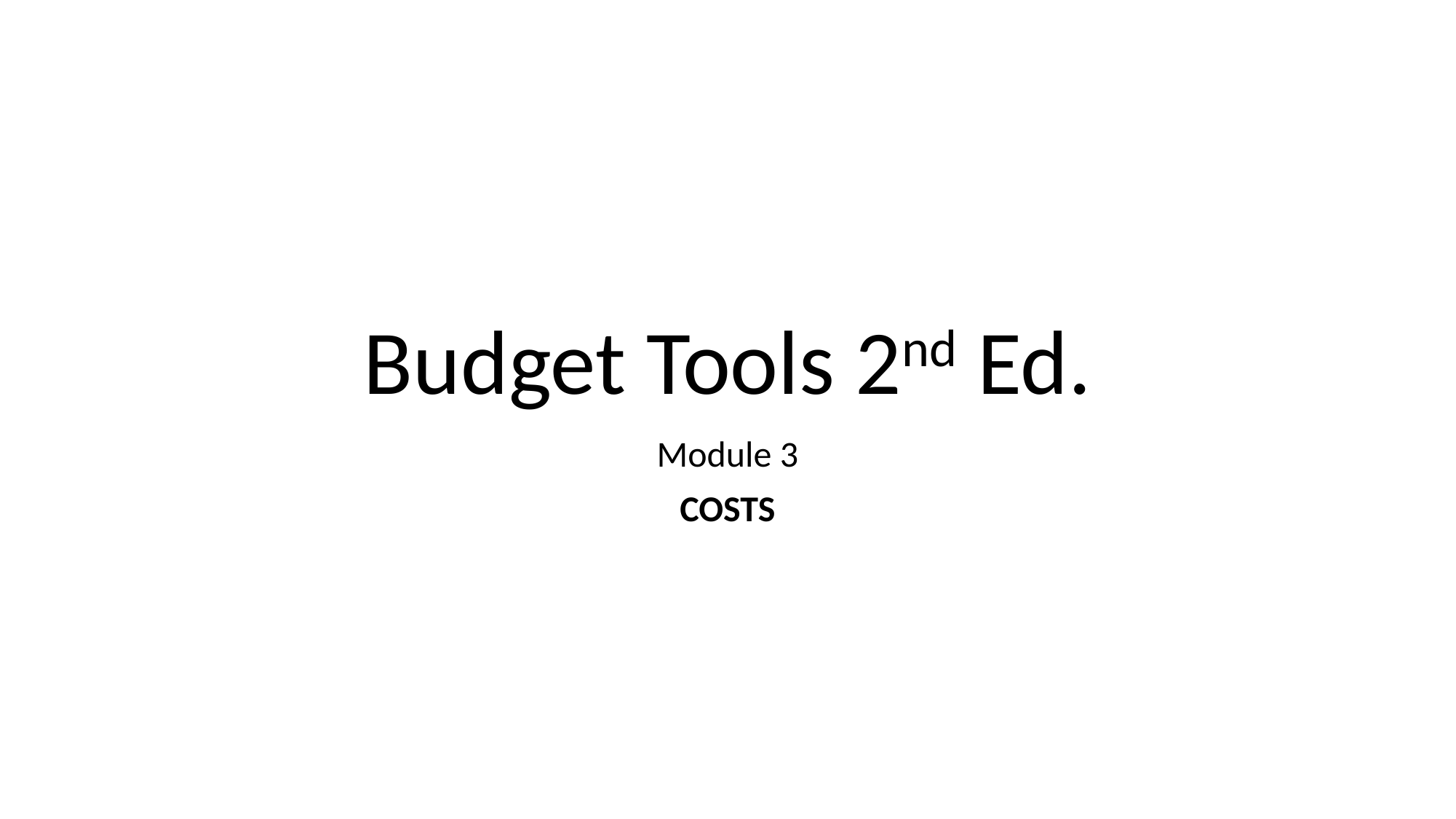

# Budget Tools 2nd Ed.
Module 3
Costs